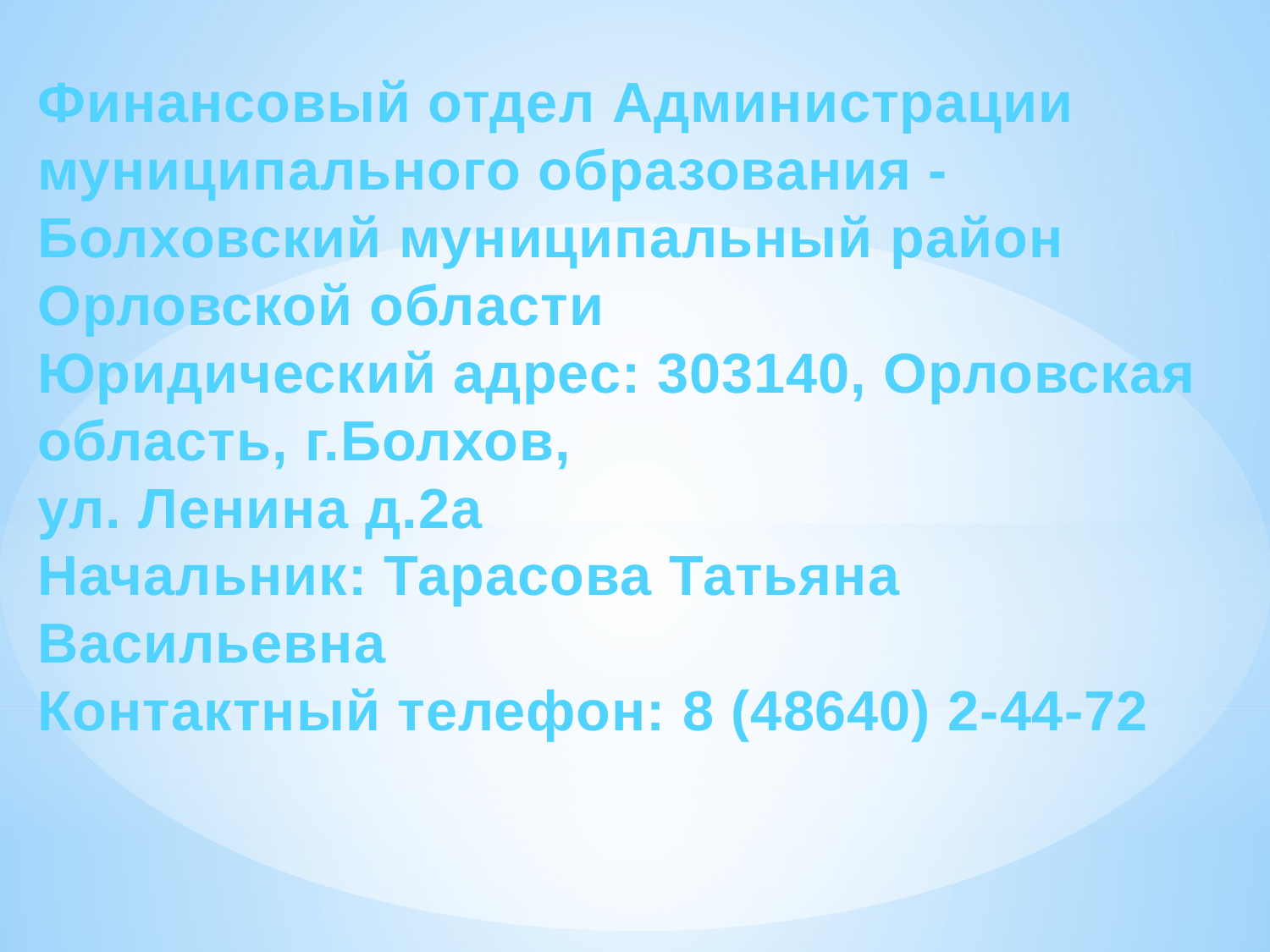

Финансовый отдел Администрации муниципального образования - Болховский муниципальный район Орловской области
Юридический адрес: 303140, Орловская область, г.Болхов,
ул. Ленина д.2а
Начальник: Тарасова Татьяна Васильевна
Контактный телефон: 8 (48640) 2-44-72